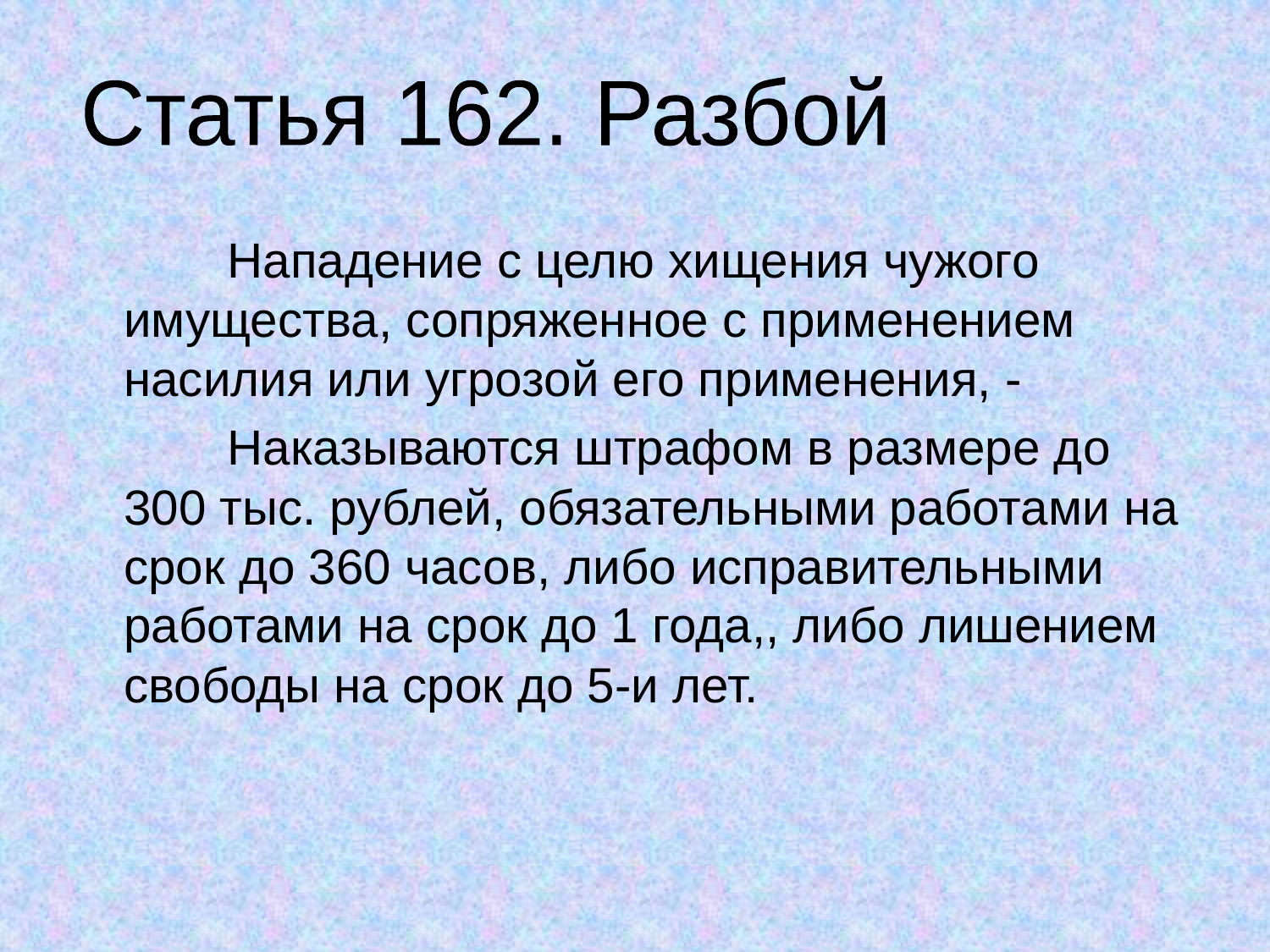

Статья 162. Разбой
           Нападение с целю хищения чужого имущества, сопряженное с применением насилия или угрозой его применения, -
           Наказываются штрафом в размере до 300 тыс. рублей, обязательными работами на срок до 360 часов, либо исправительными работами на срок до 1 года,, либо лишением свободы на срок до 5-и лет.